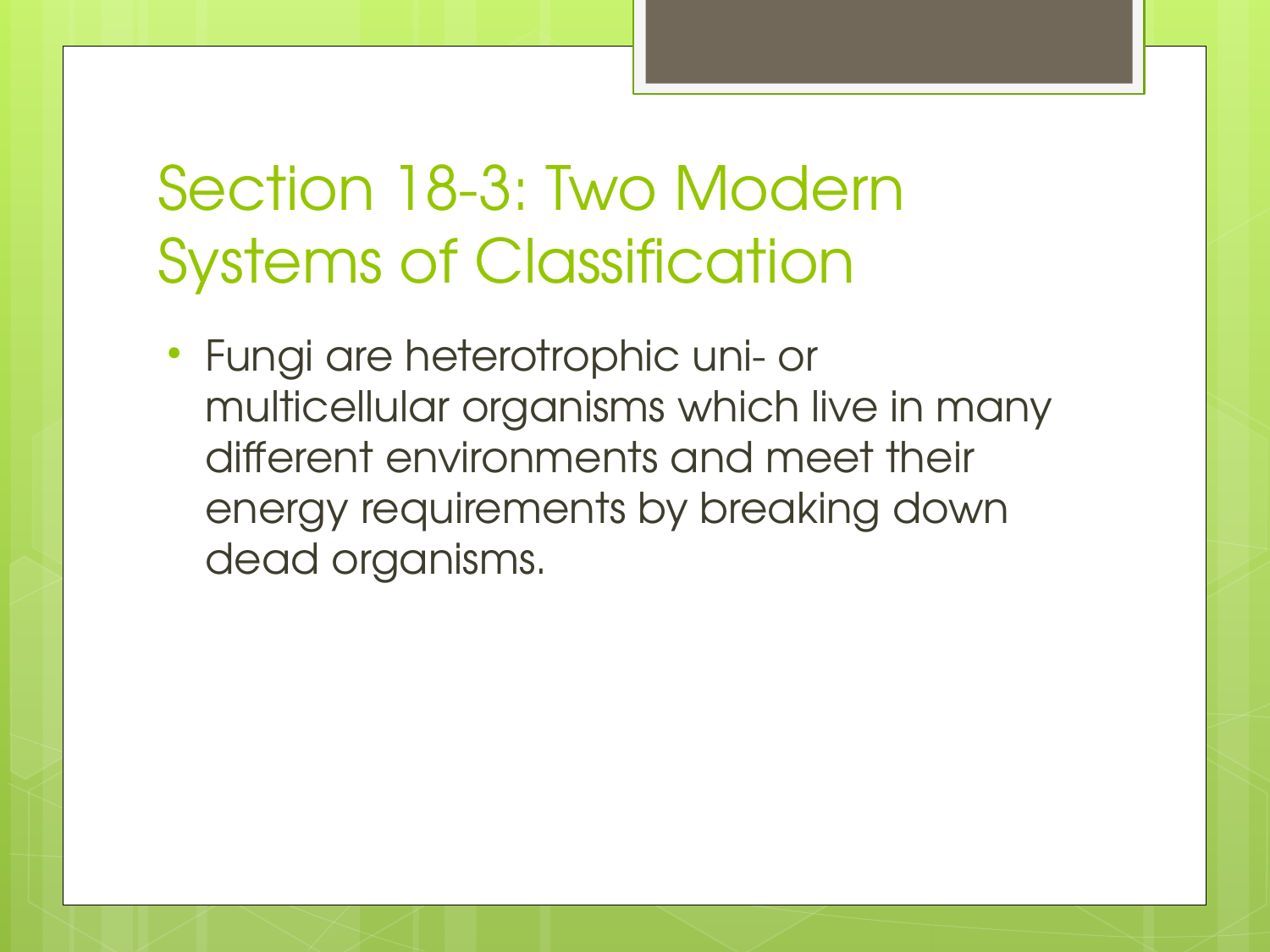

# Section 18-3: Two Modern Systems of Classification
Fungi are heterotrophic uni- or multicellular organisms which live in many different environments and meet their energy requirements by breaking down dead organisms.